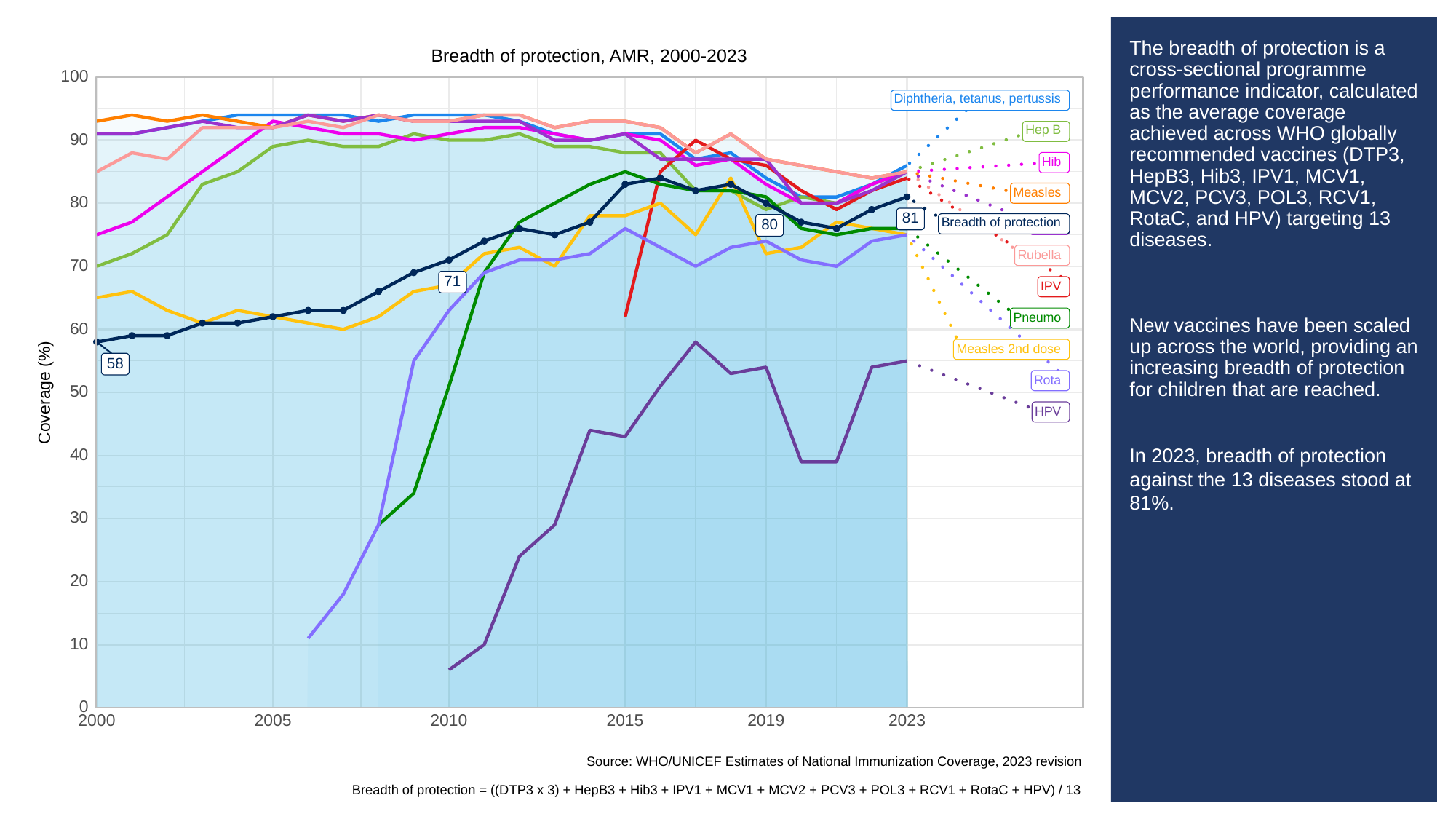

# The breadth of protection is a cross-sectional programme performance indicator, calculated as the average coverage achieved across WHO globally recommended vaccines (DTP3, HepB3, Hib3, IPV1, MCV1, MCV2, PCV3, POL3, RCV1, RotaC, and HPV) targeting 13 diseases.

New vaccines have been scaled up across the world, providing an increasing breadth of protection for children that are reached.

In 2023, breadth of protection against the 13 diseases stood at 81%.

Breadth of protection, AMR, 2000-2023
100

Diphtheria, tetanus, pertussis

Hep B

90

Hib

Measles

80

81

Breadth of protection

80
Polio

Rubella

70

71

IPV

Pneumo

60

Measles 2nd dose

58

Rota
Coverage (%)
50

HPV

40

30

20

10

0

2023
2000
2005
2010
2015
2019
Source: WHO/UNICEF Estimates of National Immunization Coverage, 2023 revision

Breadth of protection = ((DTP3 x 3) + HepB3 + Hib3 + IPV1 + MCV1 + MCV2 + PCV3 + POL3 + RCV1 + RotaC + HPV) / 13